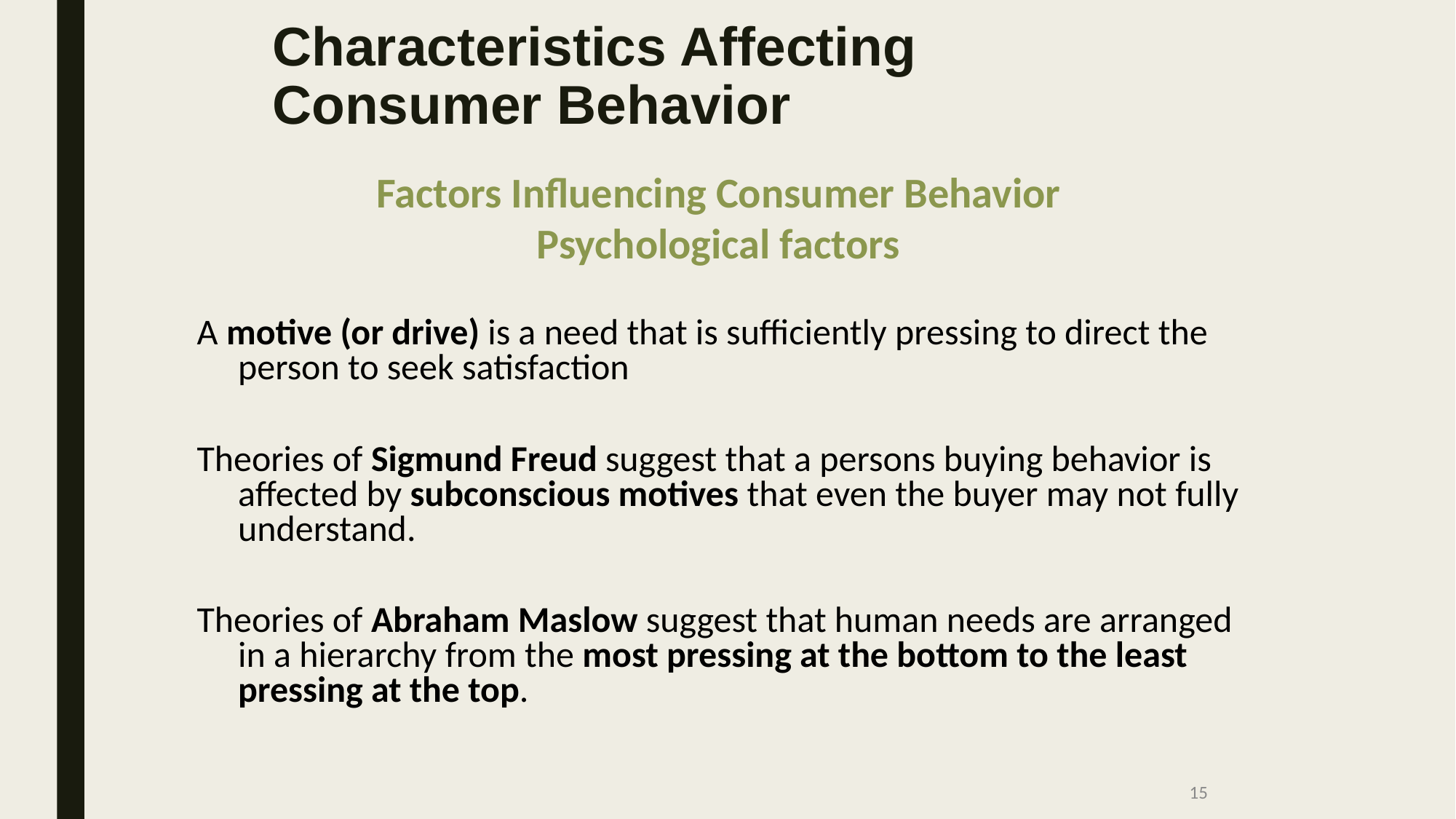

# Characteristics Affecting Consumer Behavior
Factors Influencing Consumer Behavior
Psychological factors

A motive (or drive) is a need that is sufficiently pressing to direct the person to seek satisfaction

Theories of Sigmund Freud suggest that a persons buying behavior is affected by subconscious motives that even the buyer may not fully understand.

Theories of Abraham Maslow suggest that human needs are arranged in a hierarchy from the most pressing at the bottom to the least pressing at the top.
15